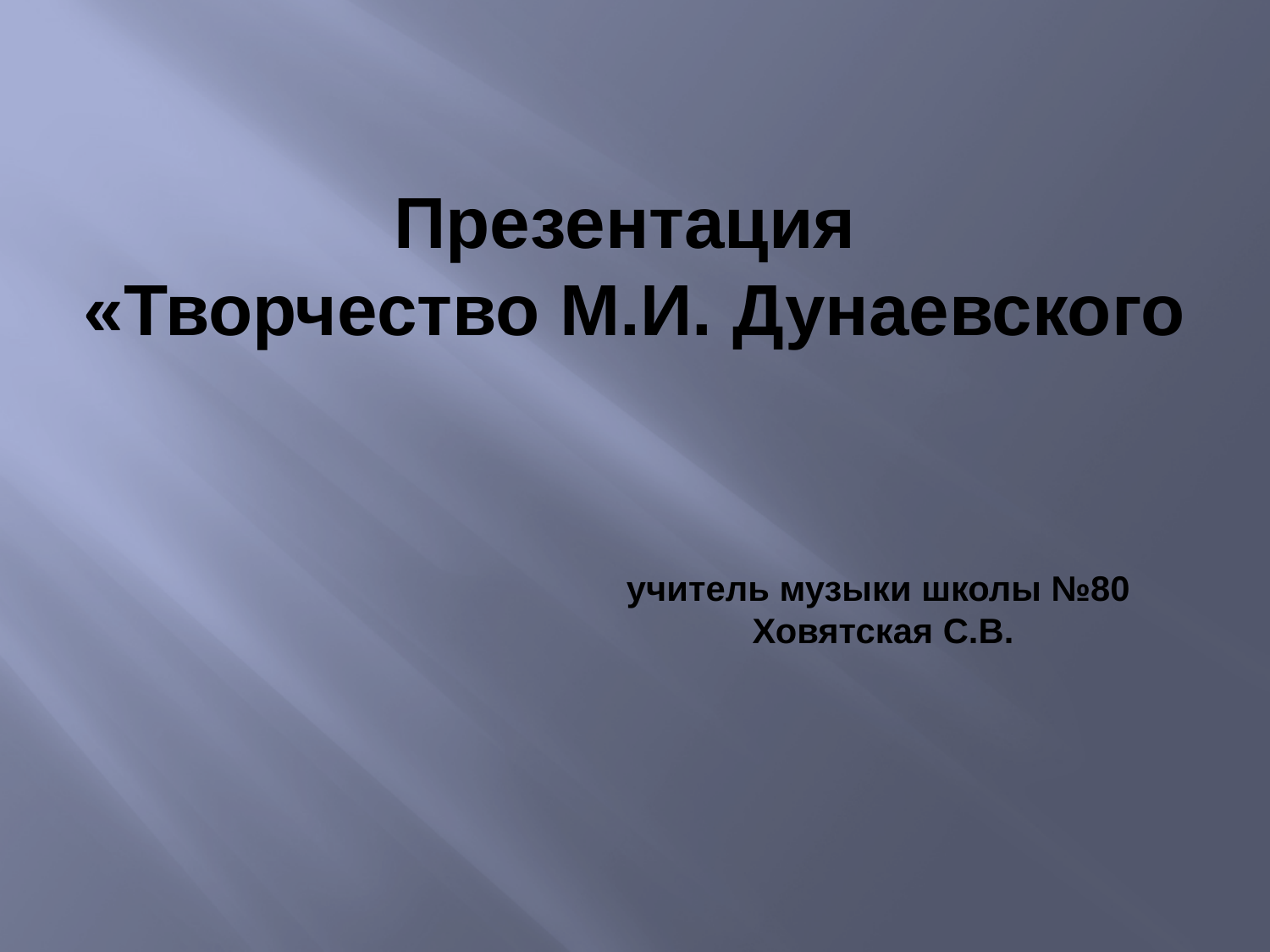

# Презентация «Творчество М.И. Дунаевского учитель музыки школы №80 Ховятская С.В.